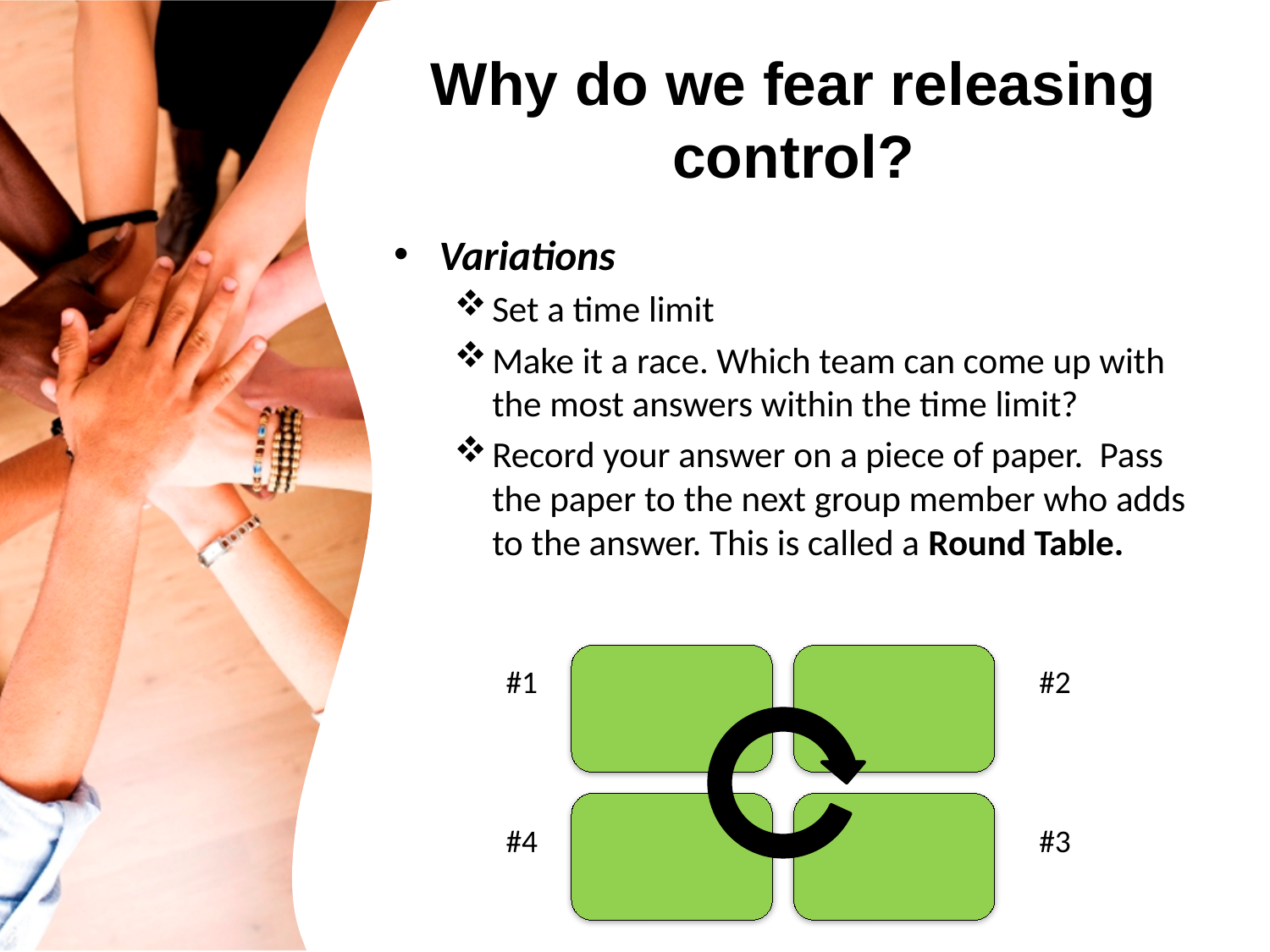

# Why do we fear releasing control?
Variations
Set a time limit
Make it a race. Which team can come up with the most answers within the time limit?
Record your answer on a piece of paper.  Pass the paper to the next group member who adds to the answer. This is called a Round Table.

#1
#2

#4
#3